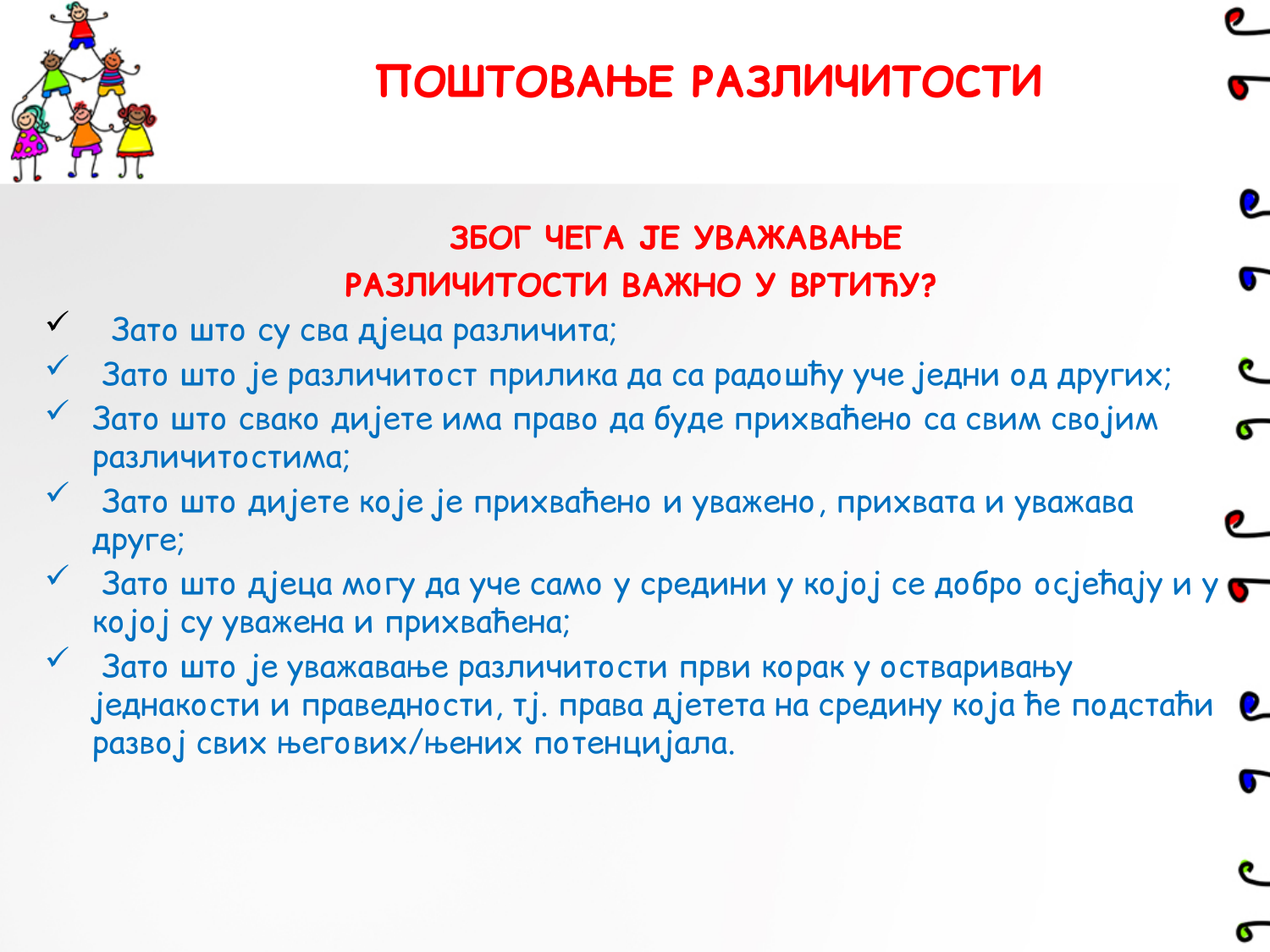

# ПОШТОВАЊЕ РАЗЛИЧИТОСТИ
       ЗБОГ ЧЕГА ЈЕ УВАЖАВАЊЕ
 РАЗЛИЧИТОСТИ ВАЖНО У ВРТИЋУ?
  Зато што су сва дјеца различита;
 Зато што је различитост прилика да са радошћу уче једни од других;
Зато што свако дијете има право да буде прихваћено са свим својим различитостима;
 Зато што дијете које је прихваћено и уважено, прихвата и уважава друге;
 Зато што дјеца могу да уче само у средини у којој се добро осјећају и у којој су уважена и прихваћена;
 Зато што је уважавање различитости први корак у остваривању једнакости и праведности, тј. права дјетета на средину која ће подстаћи развој свих његових/њених потенцијала.